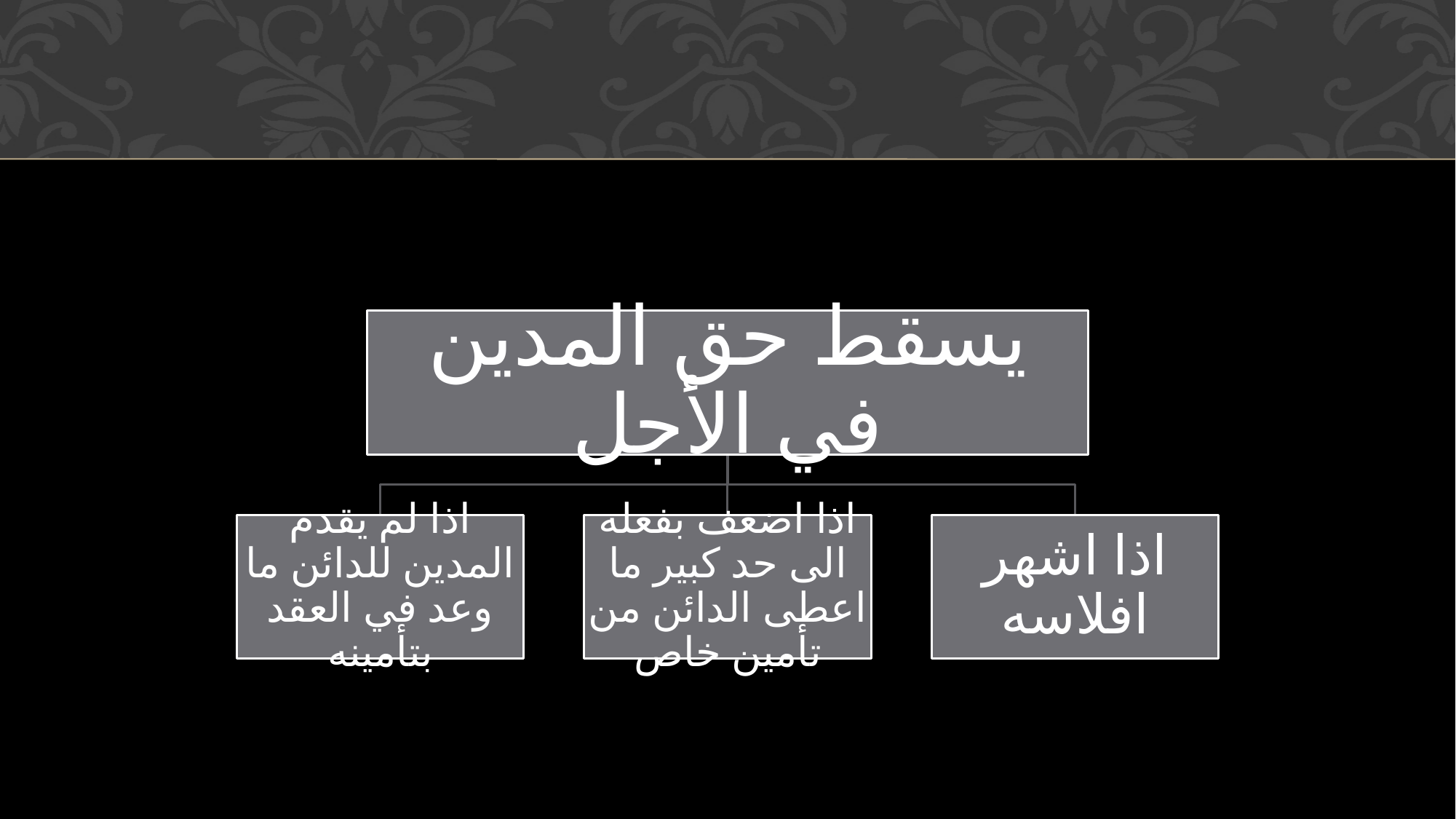

يسقط حق المدين في الأجل
اذا لم يقدم المدين للدائن ما وعد في العقد بتأمينه
اذا اضعف بفعله الى حد كبير ما اعطى الدائن من تأمين خاص
اذا اشهر افلاسه